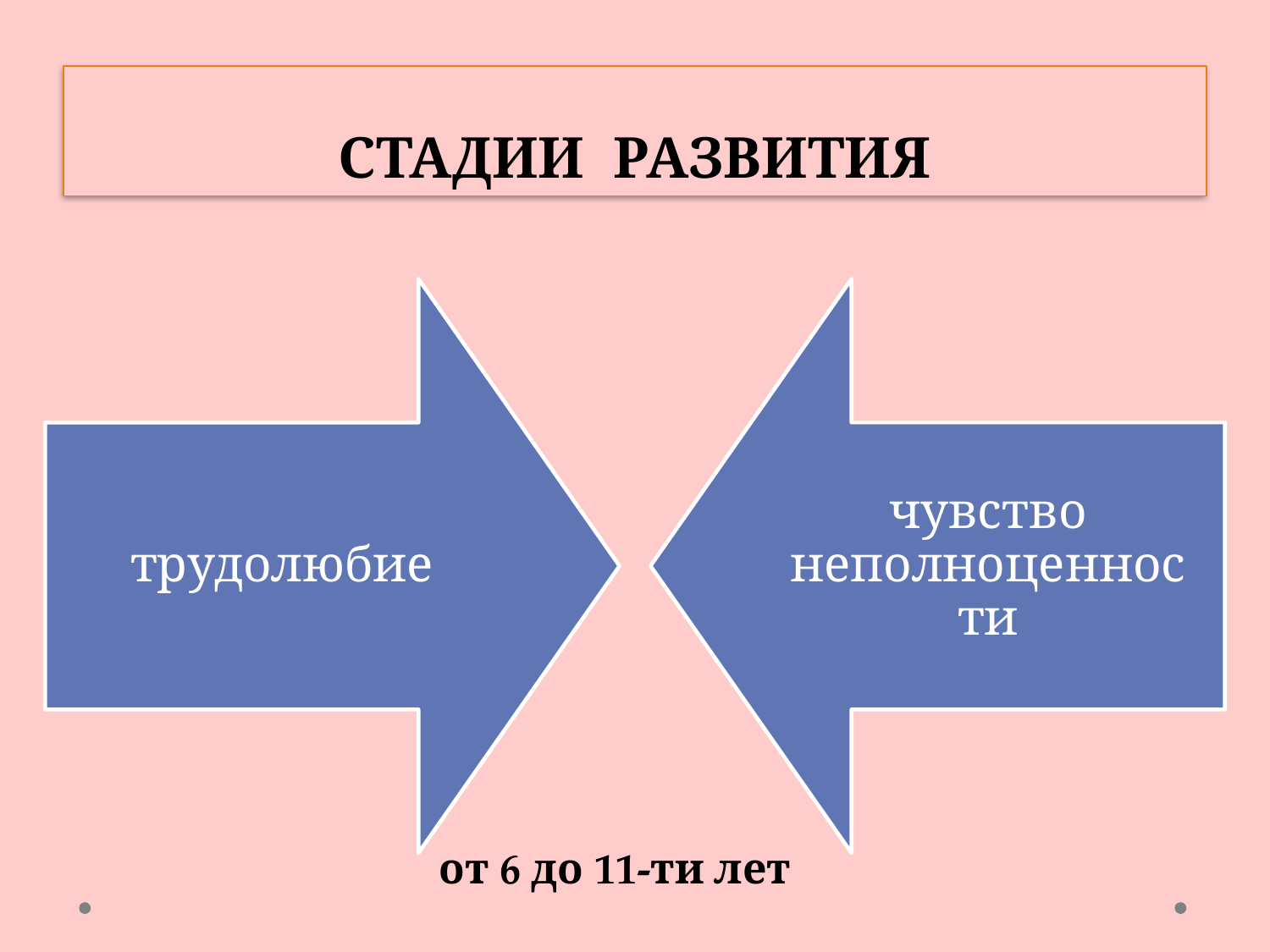

# СТАДИИ  РАЗВИТИЯ
трудолюбие
чувство неполноценности
от 6 до 11-ти лет